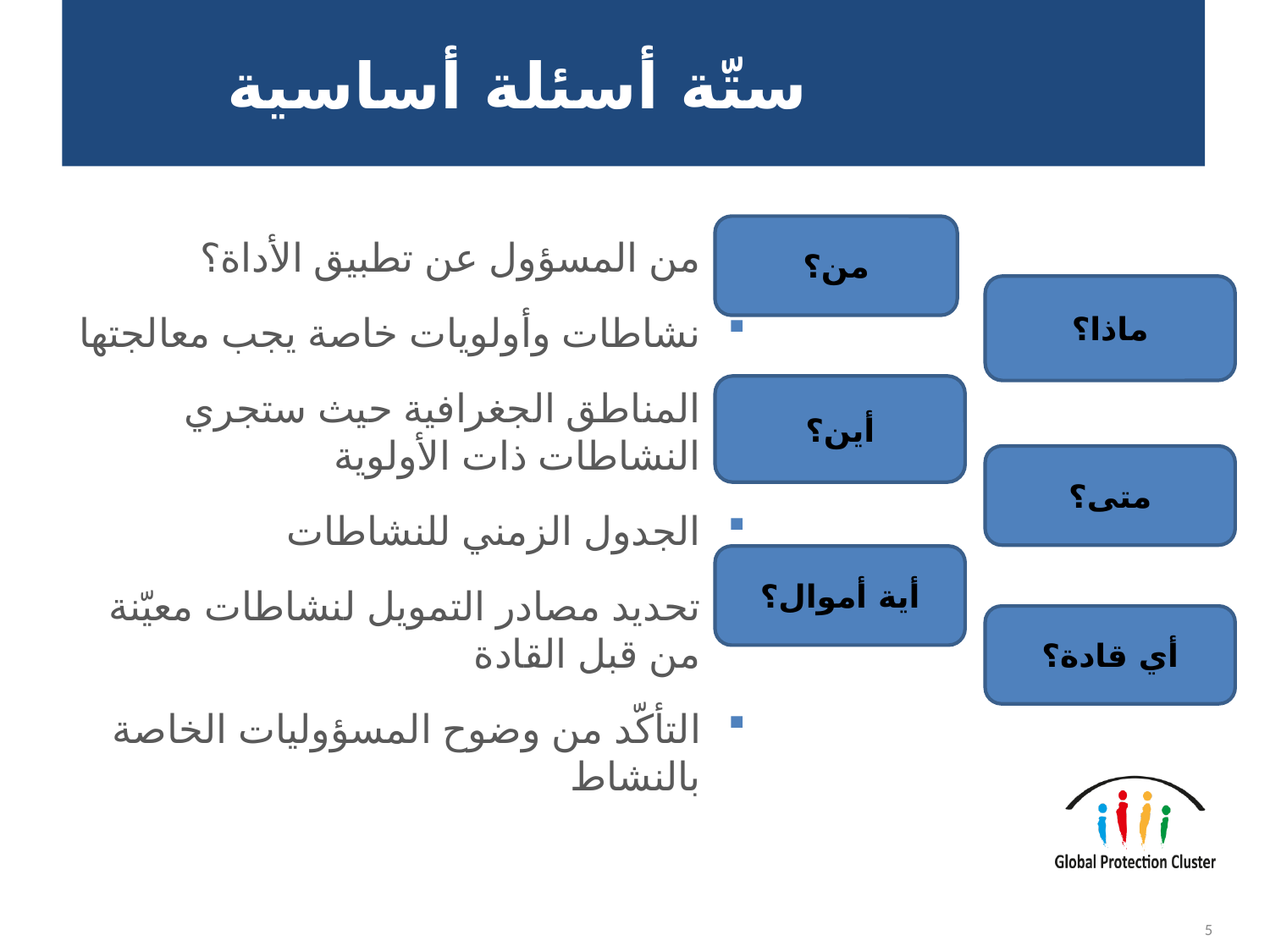

# ستّة أسئلة أساسية
من؟
من المسؤول عن تطبيق الأداة؟
نشاطات وأولويات خاصة يجب معالجتها
المناطق الجغرافية حيث ستجري النشاطات ذات الأولوية
الجدول الزمني للنشاطات
تحديد مصادر التمويل لنشاطات معيّنة من قبل القادة
التأكّد من وضوح المسؤوليات الخاصة بالنشاط
ماذا؟
أين؟
متى؟
أية أموال؟
أي قادة؟